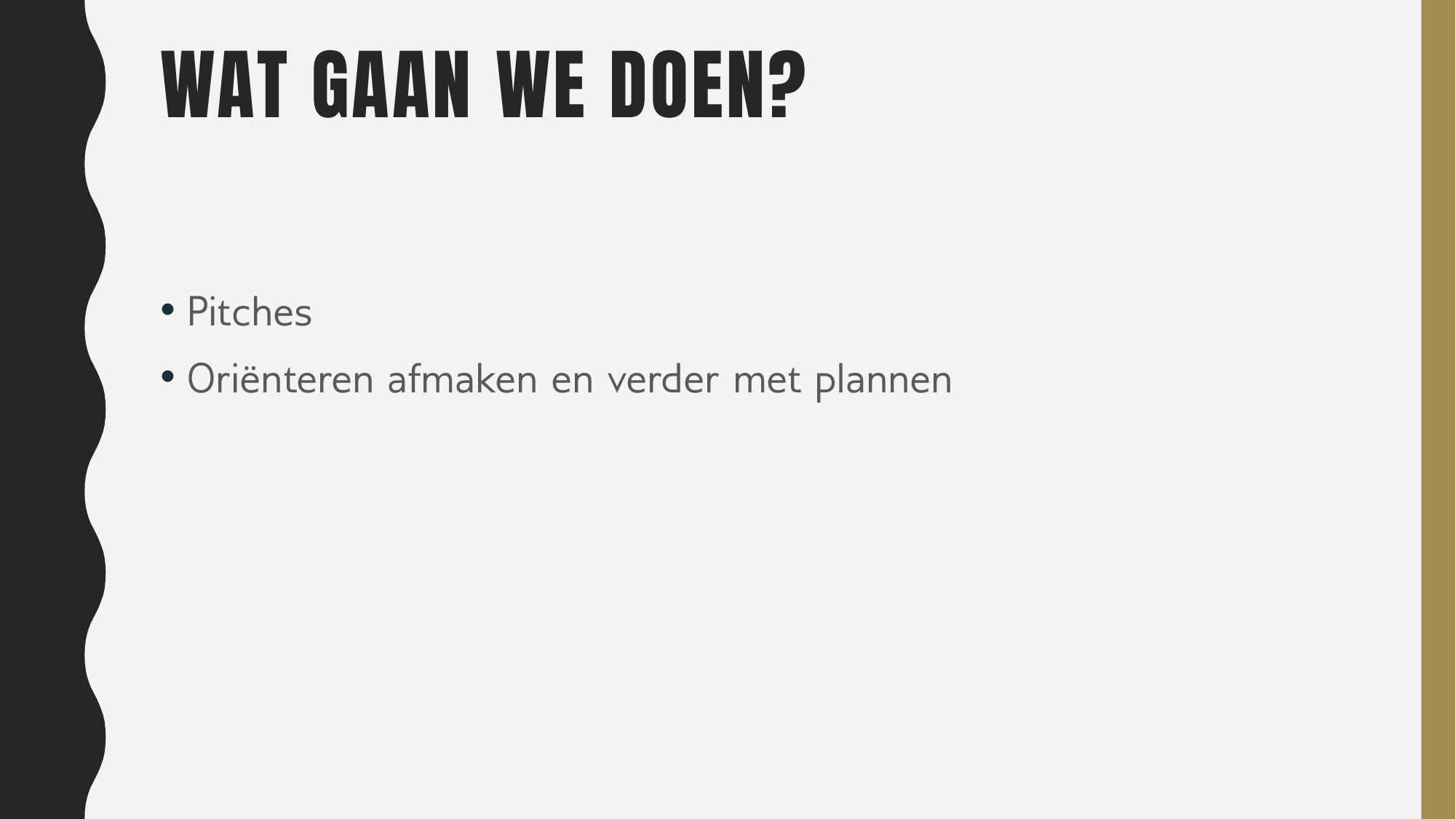

# Wat gaan we doen?
Pitches
Oriënteren afmaken en verder met plannen